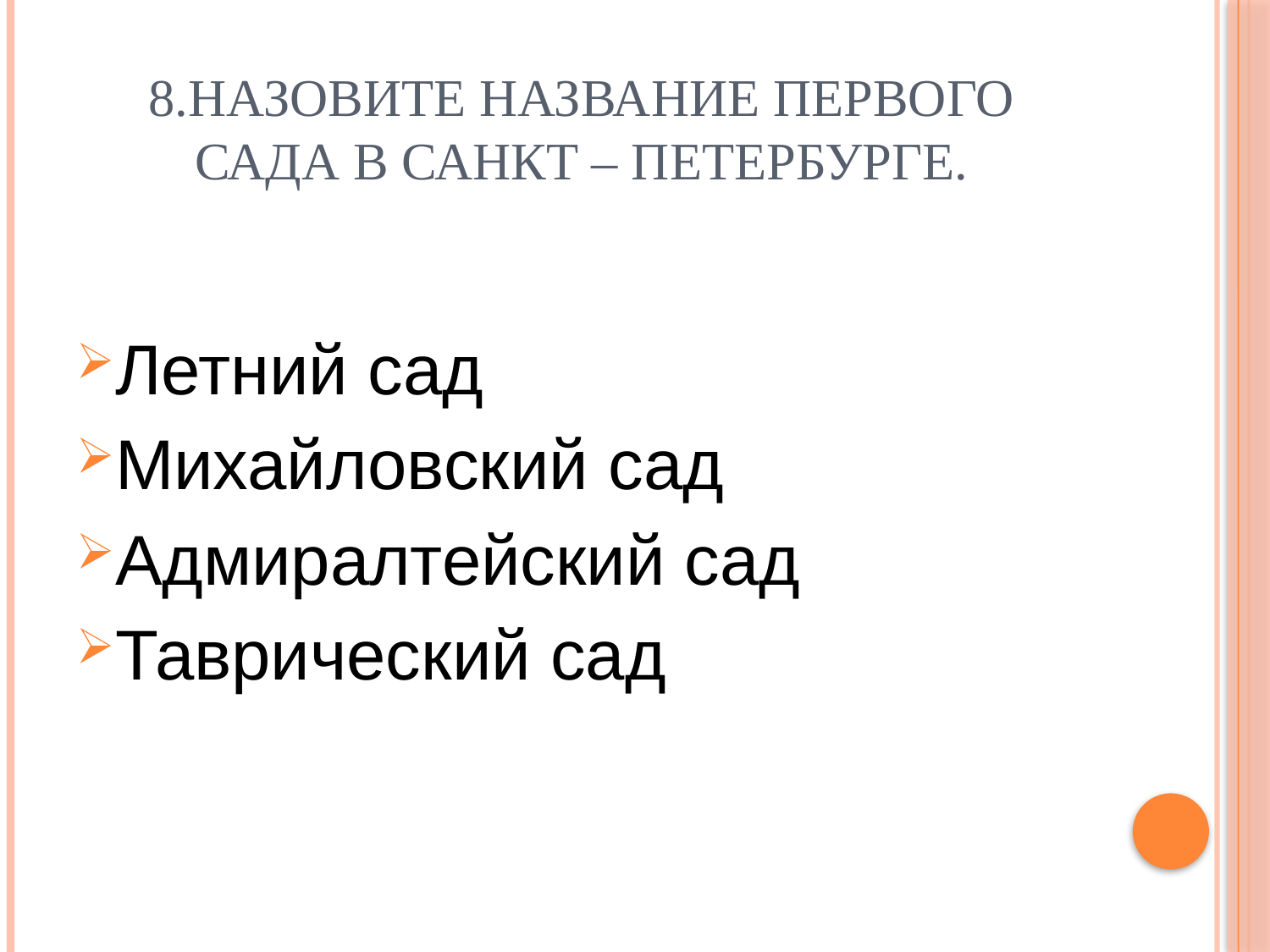

# 8.Назовите название первого сада в Санкт – Петербурге.

Летний сад
Михайловский сад
Адмиралтейский сад
Таврический сад